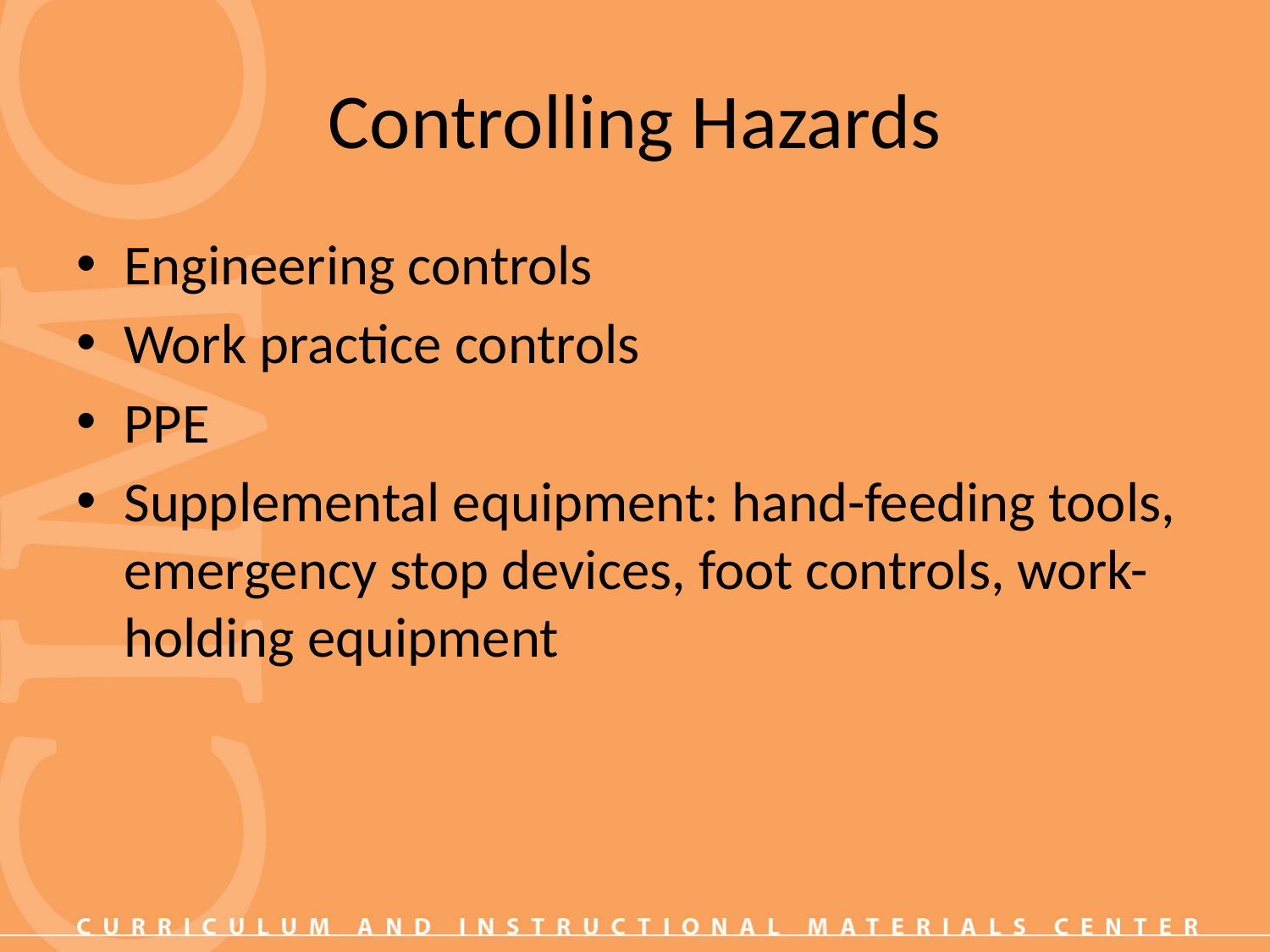

# Controlling Hazards
Engineering controls
Work practice controls
PPE
Supplemental equipment: hand-feeding tools, emergency stop devices, foot controls, work-holding equipment